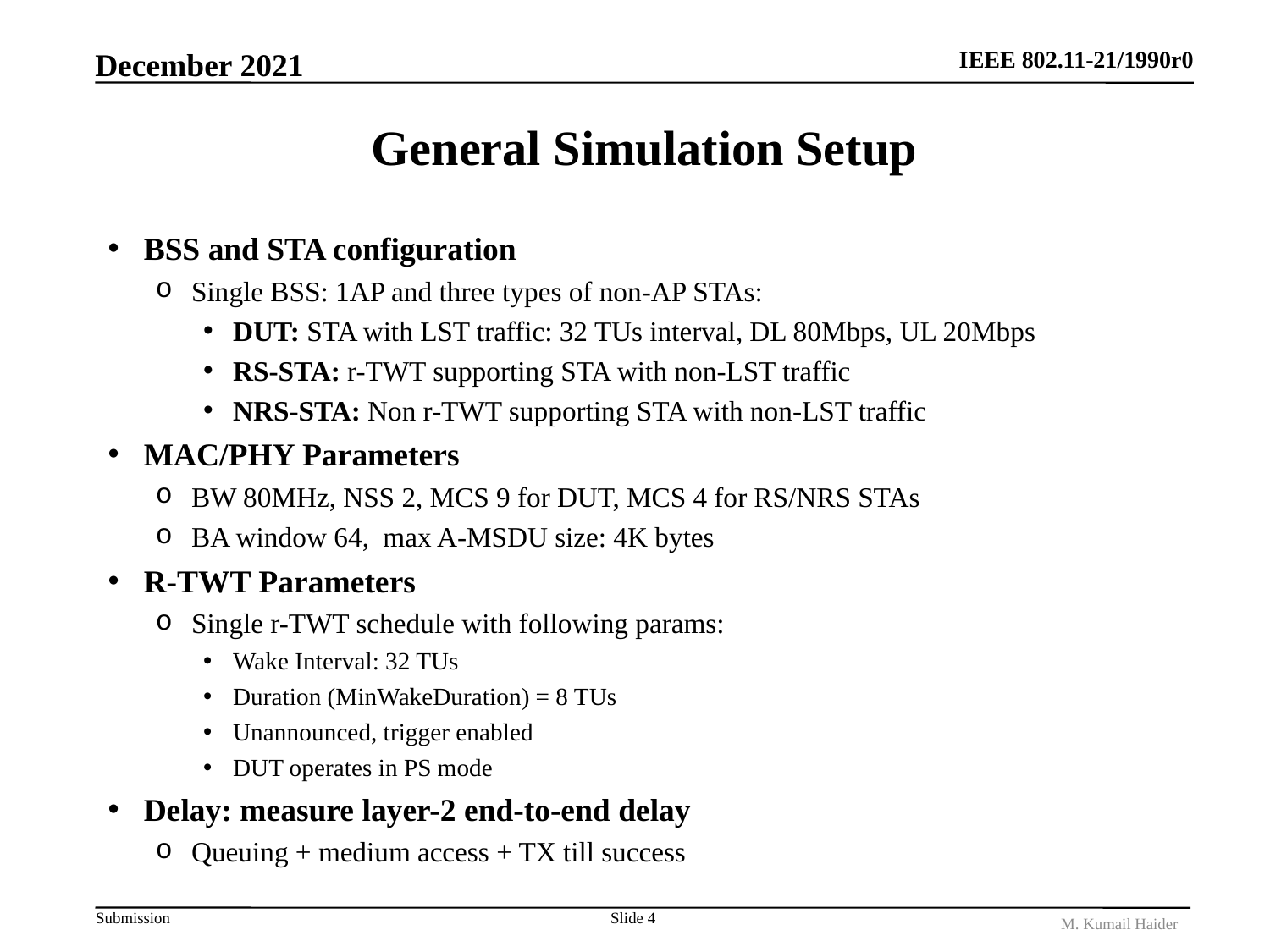

December 2021
# General Simulation Setup
BSS and STA configuration
Single BSS: 1AP and three types of non-AP STAs:
DUT: STA with LST traffic: 32 TUs interval, DL 80Mbps, UL 20Mbps
RS-STA: r-TWT supporting STA with non-LST traffic
NRS-STA: Non r-TWT supporting STA with non-LST traffic
MAC/PHY Parameters
BW 80MHz, NSS 2, MCS 9 for DUT, MCS 4 for RS/NRS STAs
BA window 64,  max A-MSDU size: 4K bytes
R-TWT Parameters
Single r-TWT schedule with following params:
Wake Interval: 32 TUs
Duration (MinWakeDuration) = 8 TUs
Unannounced, trigger enabled
DUT operates in PS mode
Delay: measure layer-2 end-to-end delay
Queuing + medium access + TX till success
Slide 4
M. Kumail Haider